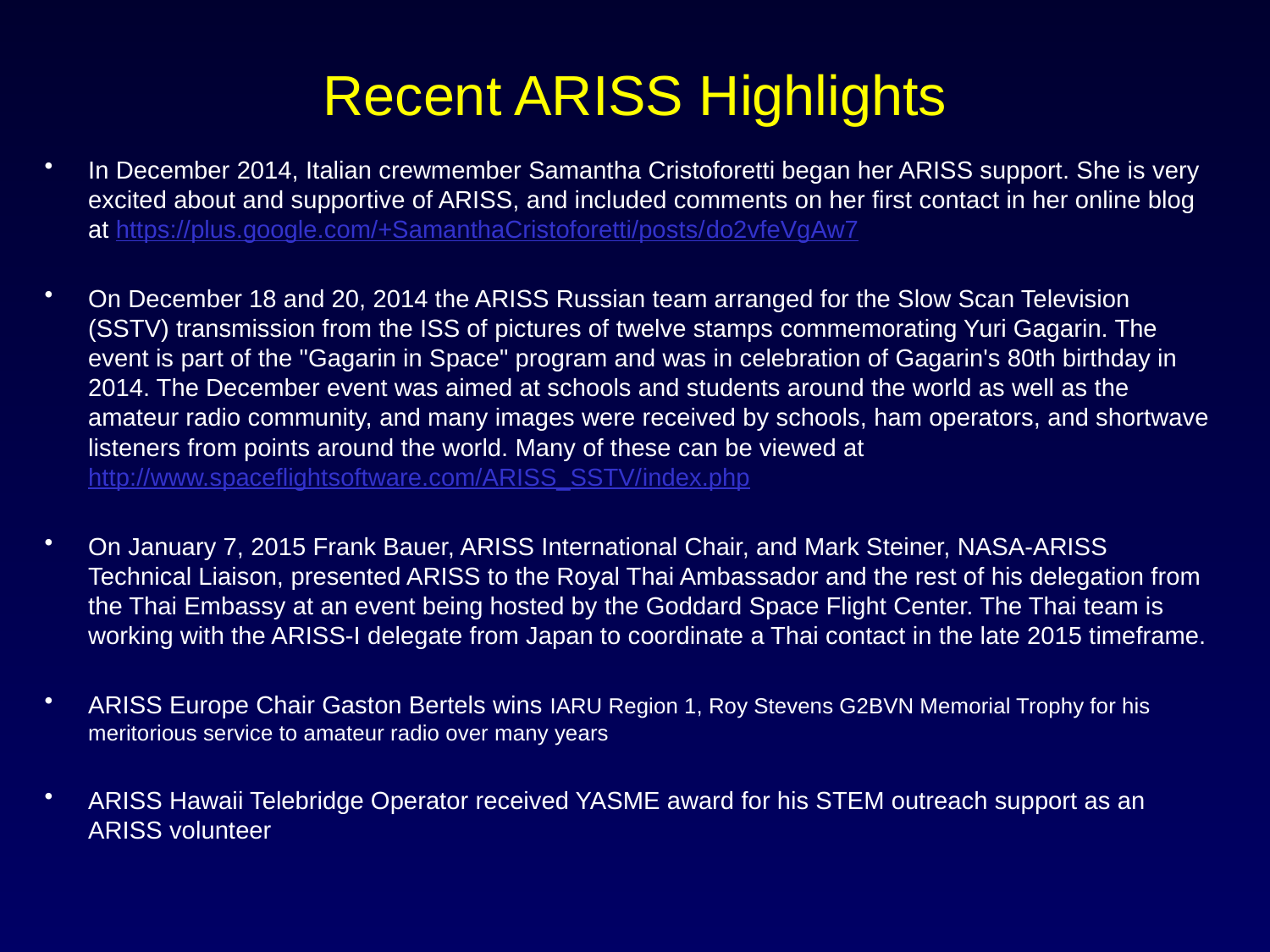

# Recent ARISS Highlights
In December 2014, Italian crewmember Samantha Cristoforetti began her ARISS support. She is very excited about and supportive of ARISS, and included comments on her first contact in her online blog at https://plus.google.com/+SamanthaCristoforetti/posts/do2vfeVgAw7

On December 18 and 20, 2014 the ARISS Russian team arranged for the Slow Scan Television (SSTV) transmission from the ISS of pictures of twelve stamps commemorating Yuri Gagarin. The event is part of the "Gagarin in Space" program and was in celebration of Gagarin's 80th birthday in 2014. The December event was aimed at schools and students around the world as well as the amateur radio community, and many images were received by schools, ham operators, and shortwave listeners from points around the world. Many of these can be viewed at http://www.spaceflightsoftware.com/ARISS_SSTV/index.php

On January 7, 2015 Frank Bauer, ARISS International Chair, and Mark Steiner, NASA-ARISS Technical Liaison, presented ARISS to the Royal Thai Ambassador and the rest of his delegation from the Thai Embassy at an event being hosted by the Goddard Space Flight Center. The Thai team is working with the ARISS-I delegate from Japan to coordinate a Thai contact in the late 2015 timeframe.

ARISS Europe Chair Gaston Bertels wins IARU Region 1, Roy Stevens G2BVN Memorial Trophy for his meritorious service to amateur radio over many years

ARISS Hawaii Telebridge Operator received YASME award for his STEM outreach support as an ARISS volunteer